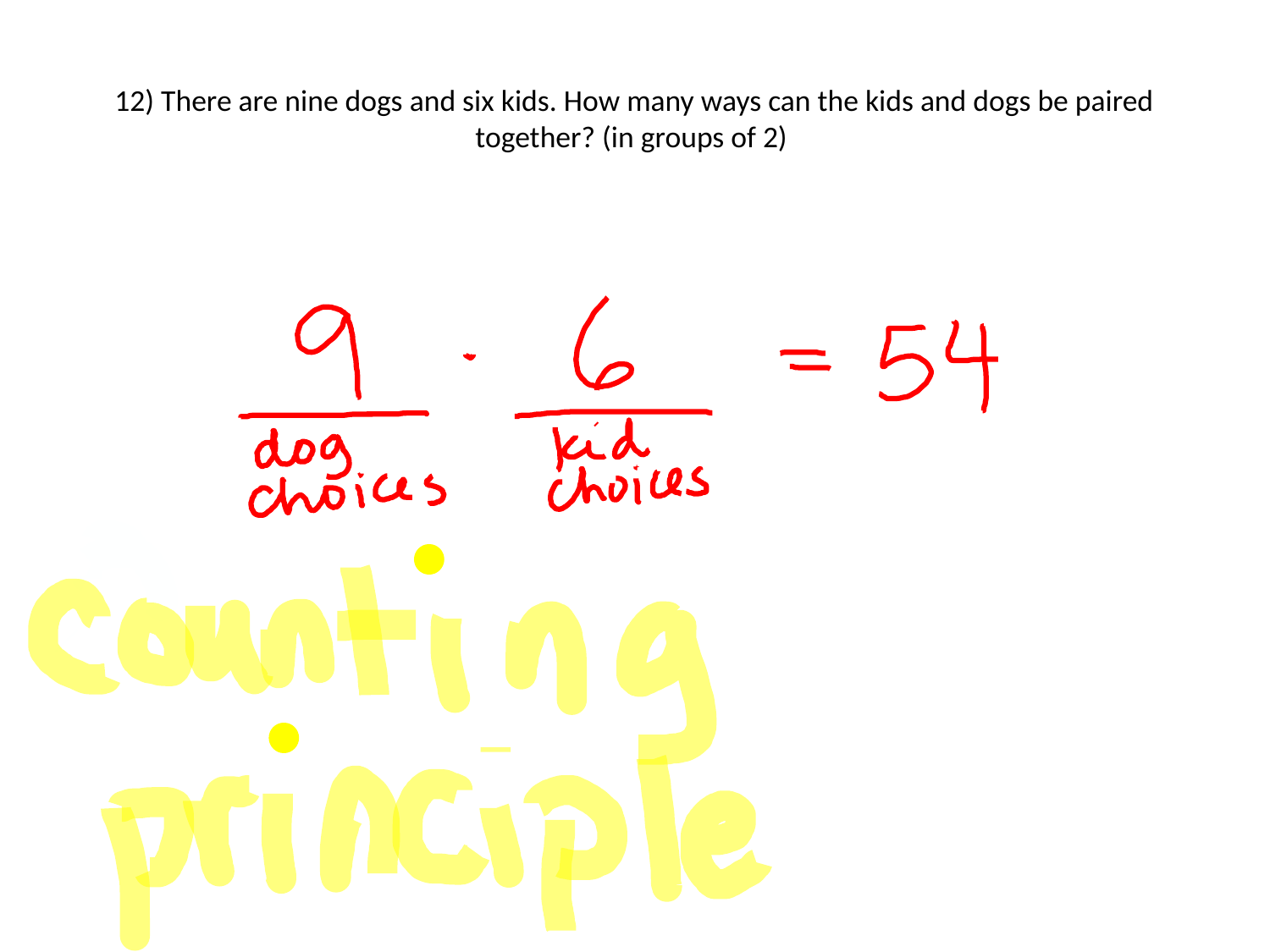

# 12) There are nine dogs and six kids. How many ways can the kids and dogs be paired together? (in groups of 2)